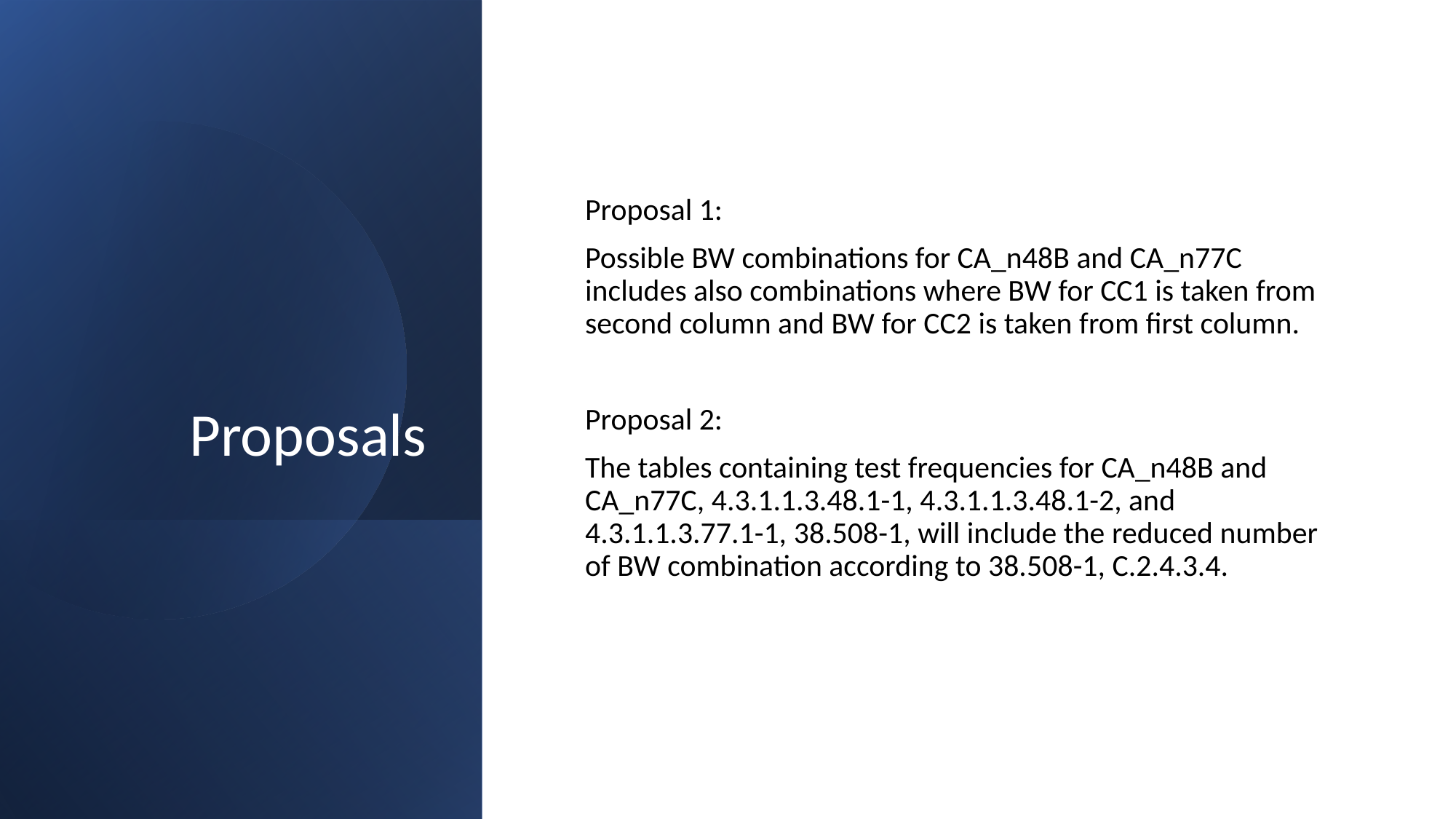

# Proposals
Proposal 1:
Possible BW combinations for CA_n48B and CA_n77C includes also combinations where BW for CC1 is taken from second column and BW for CC2 is taken from first column.

Proposal 2:
The tables containing test frequencies for CA_n48B and CA_n77C, 4.3.1.1.3.48.1-1, 4.3.1.1.3.48.1-2, and 4.3.1.1.3.77.1-1, 38.508-1, will include the reduced number of BW combination according to 38.508-1, C.2.4.3.4.